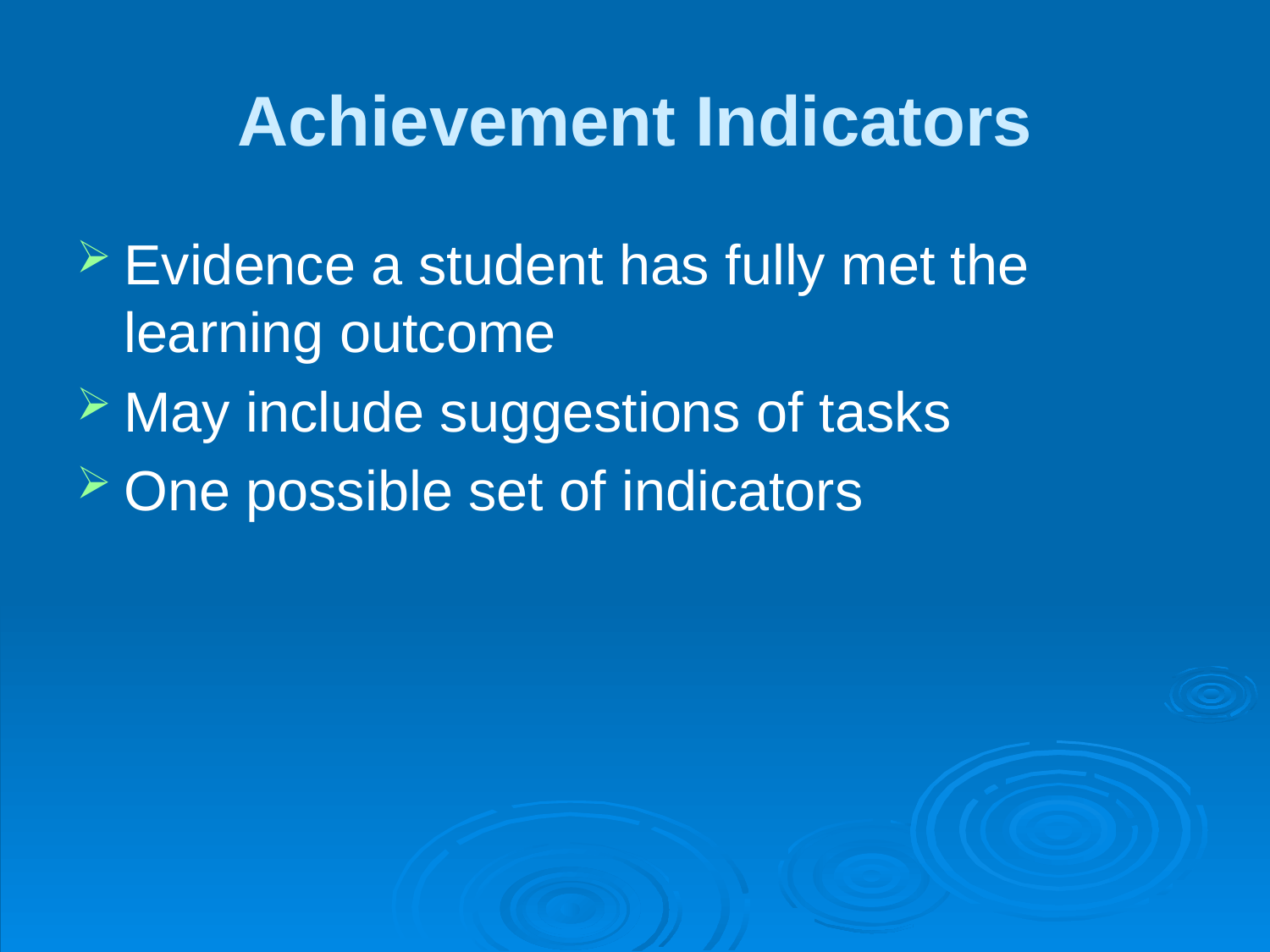

# Achievement Indicators
Evidence a student has fully met the learning outcome
May include suggestions of tasks
One possible set of indicators